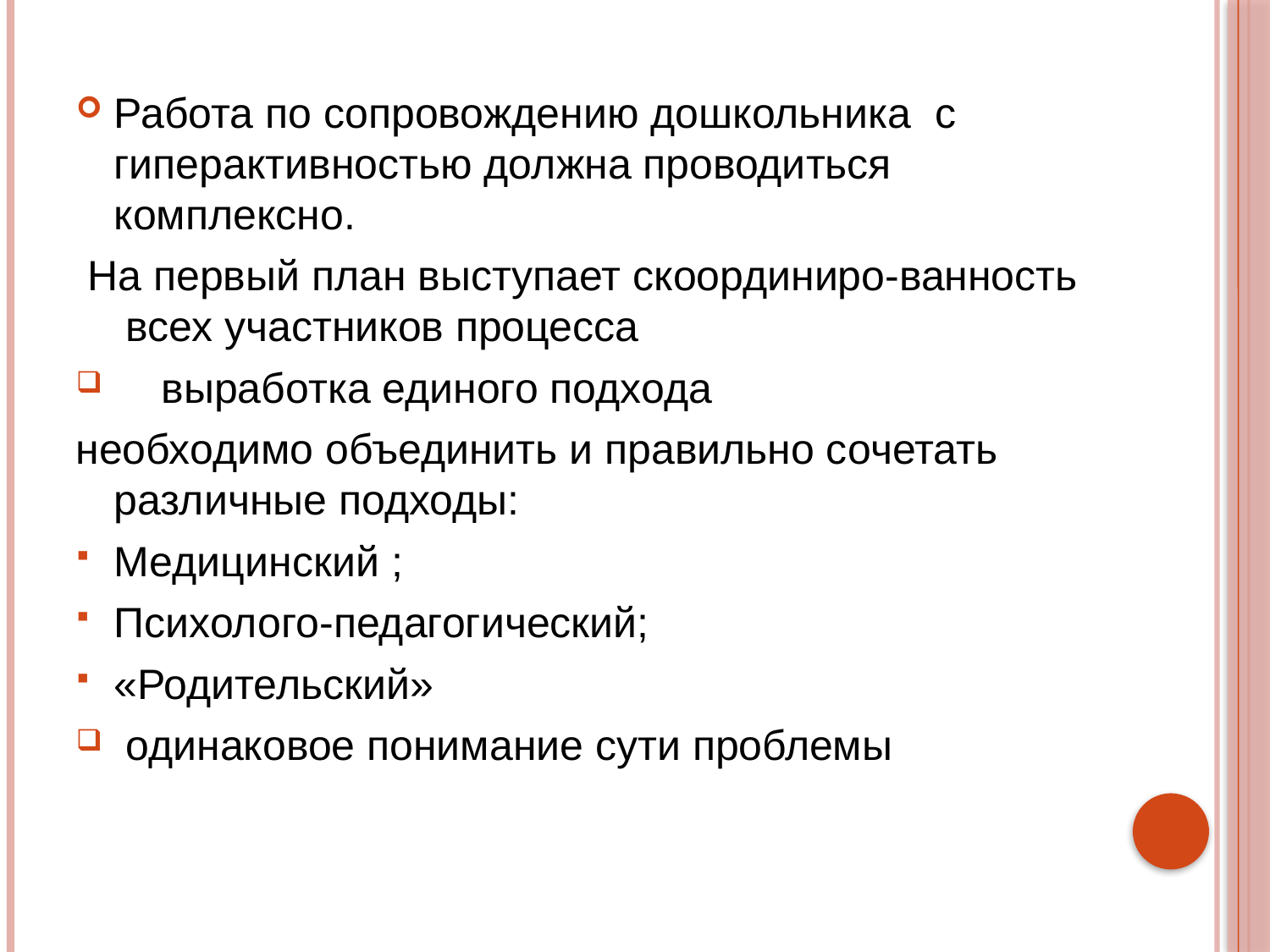

Работа по сопровождению дошкольника  с гиперактивностью должна проводиться комплексно.
 На первый план выступает скоординиро-ванность  всех участников процесса
    выработка единого подхода
необходимо объединить и правильно сочетать  различные подходы:
Медицинский ;
Психолого-педагогический;
«Родительский»
 одинаковое понимание сути проблемы